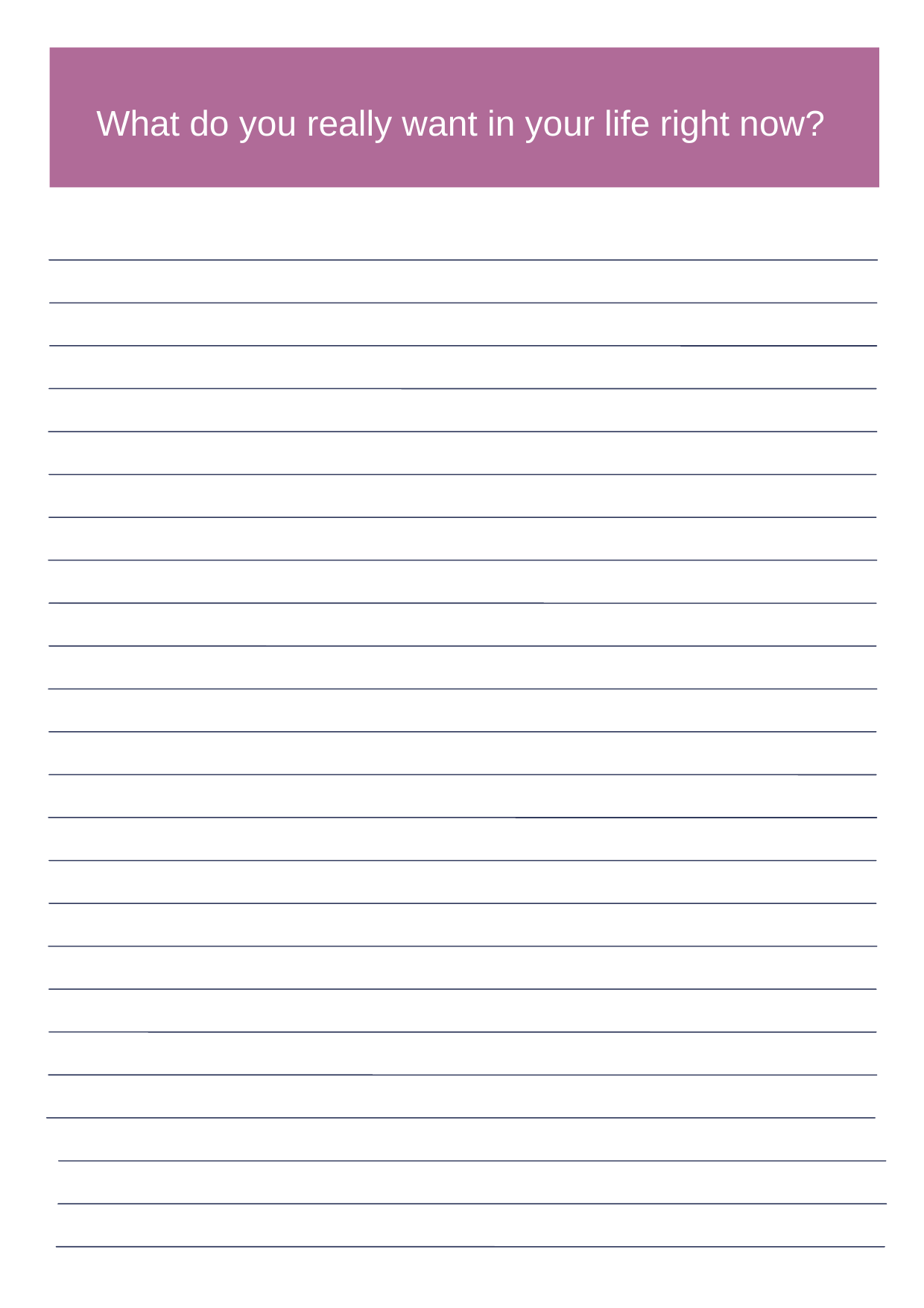

What do you really want in your life right now?